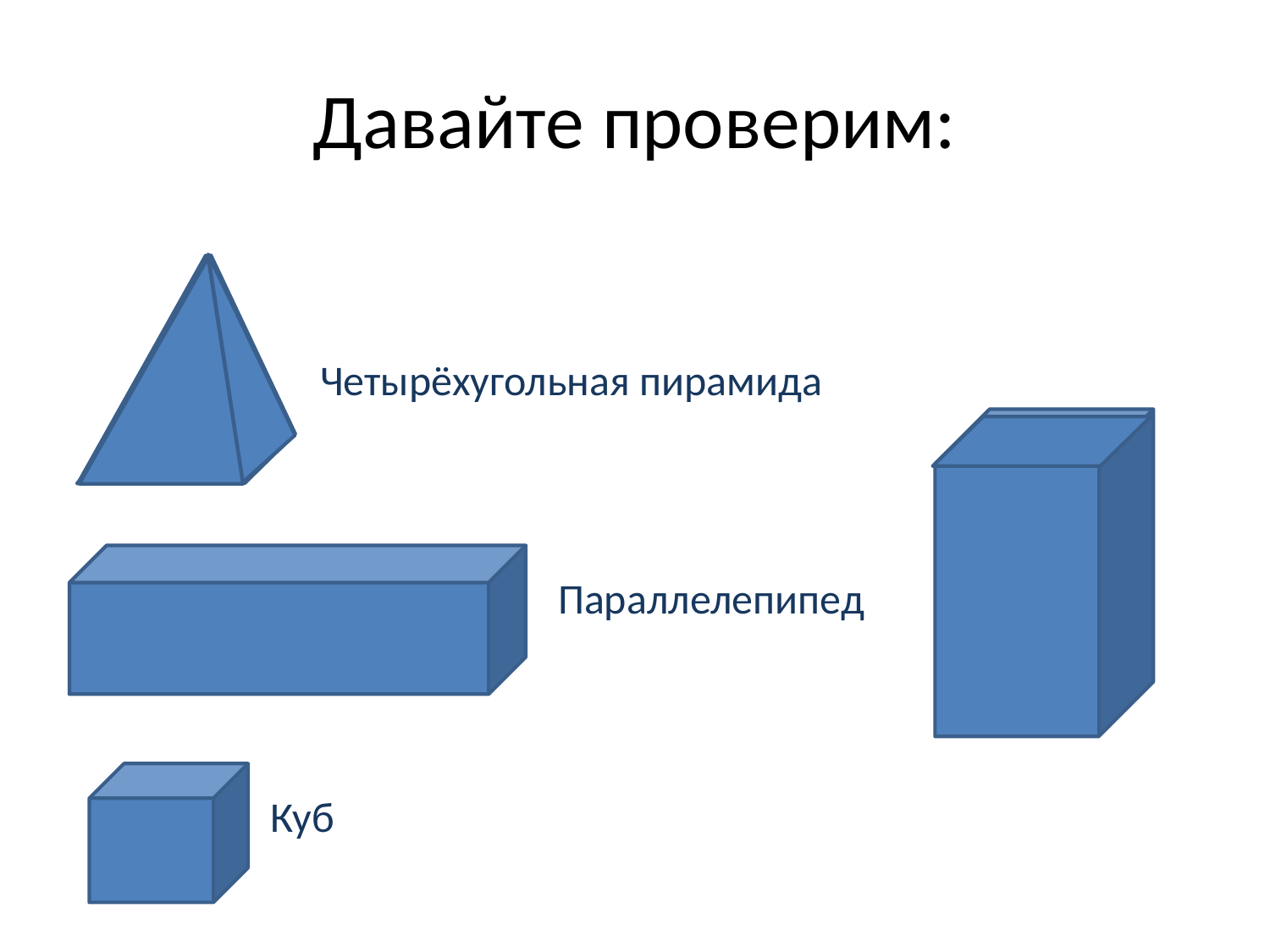

# Давайте проверим:

Четырёхугольная пирамида

Параллелепипед

Куб